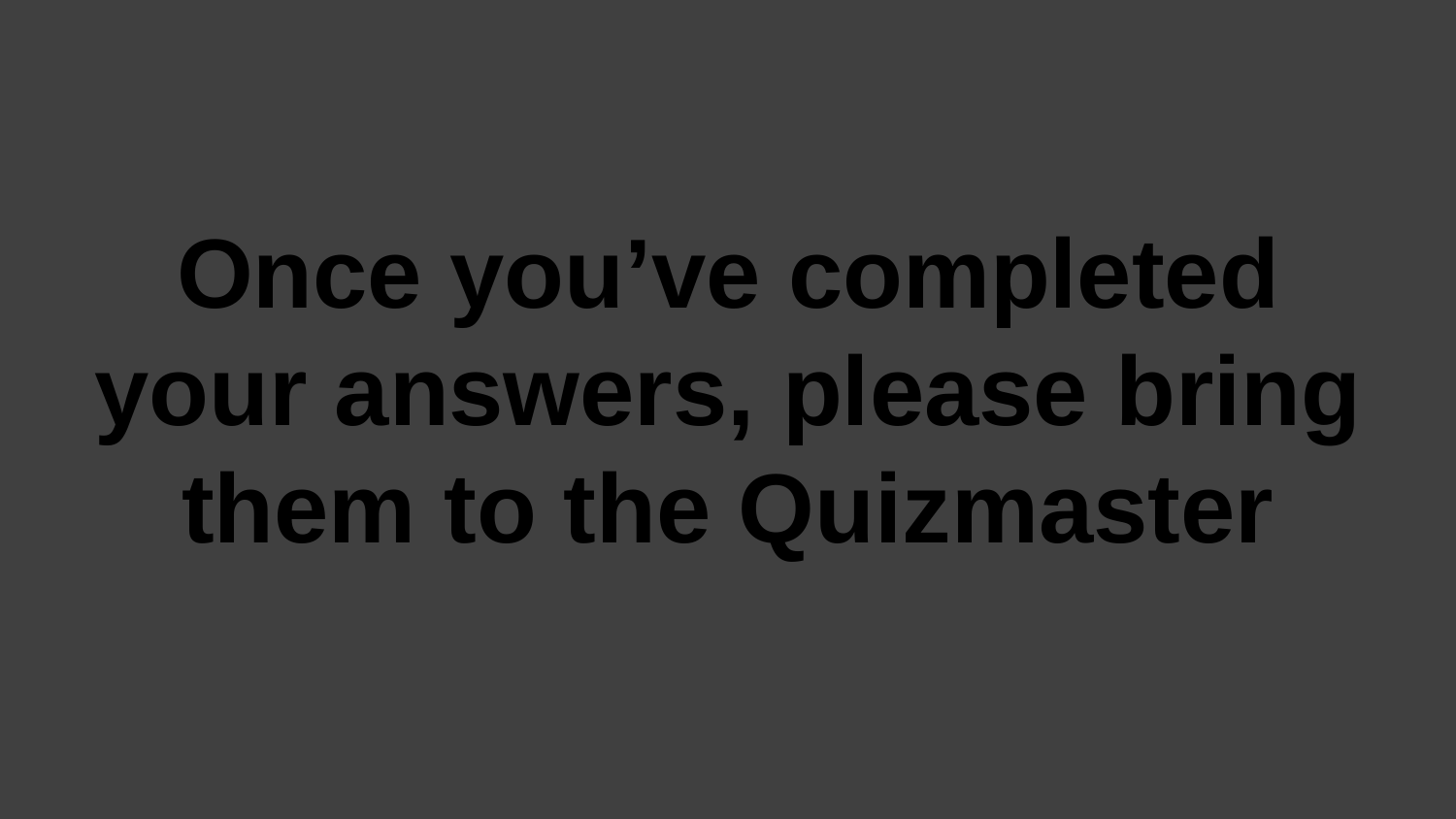

# Once you’ve completed your answers, please bring them to the Quizmaster